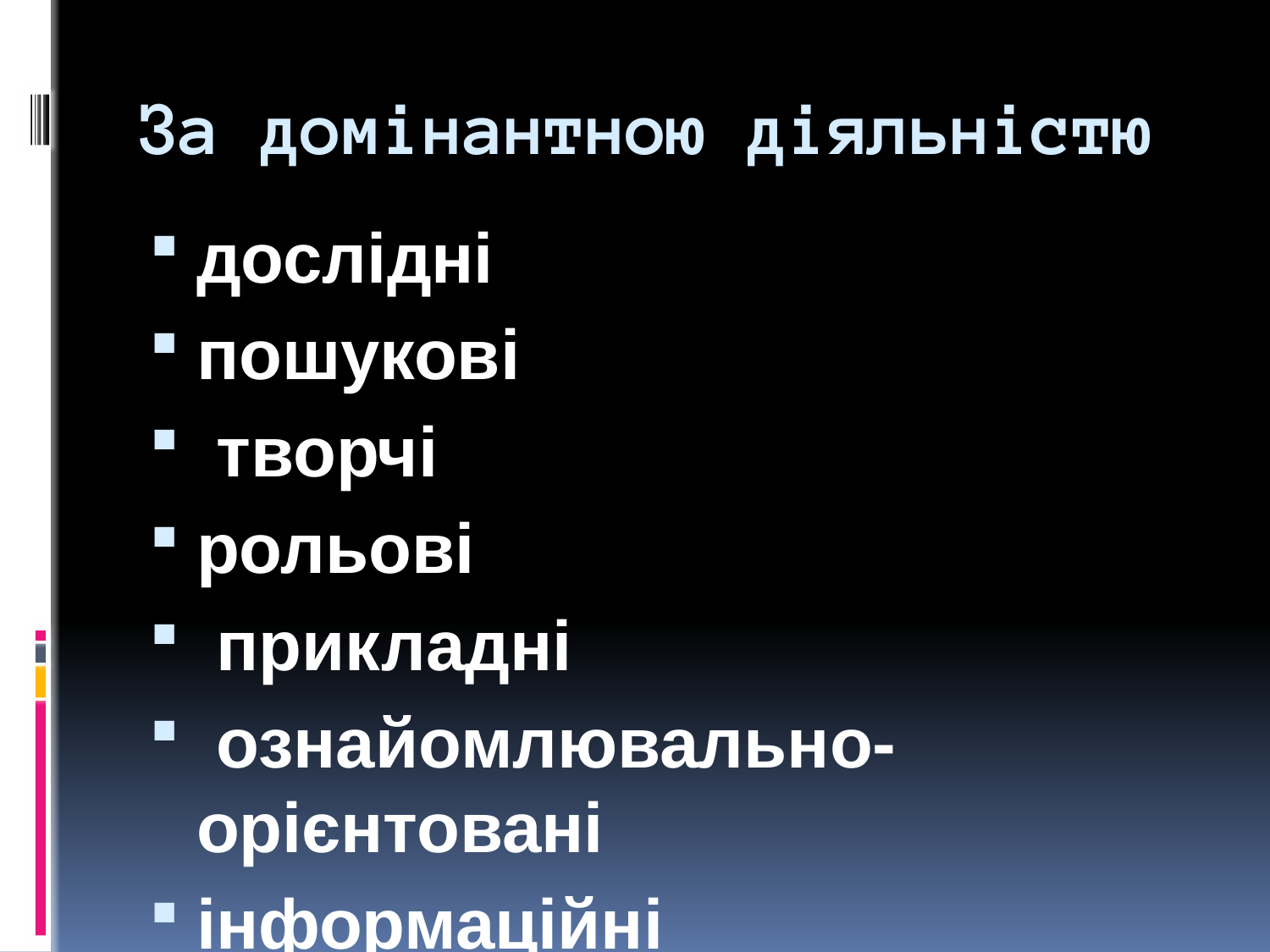

# За домінантною діяльністю
дослідні
пошукові
 творчі
рольові
 прикладні
 ознайомлювально-орієнтовані
інформаційні